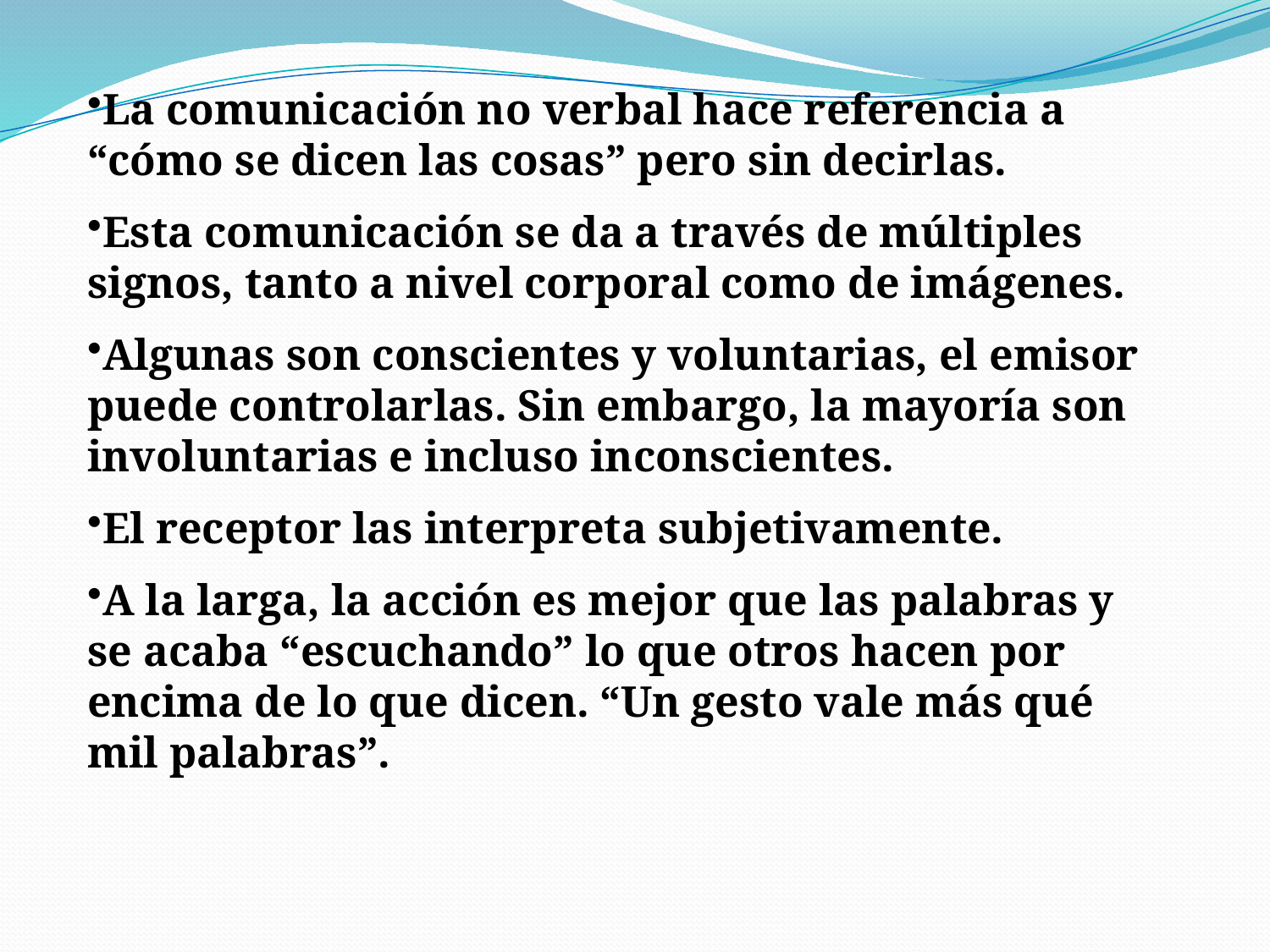

La comunicación no verbal hace referencia a “cómo se dicen las cosas” pero sin decirlas.
Esta comunicación se da a través de múltiples signos, tanto a nivel corporal como de imágenes.
Algunas son conscientes y voluntarias, el emisor puede controlarlas. Sin embargo, la mayoría son involuntarias e incluso inconscientes.
El receptor las interpreta subjetivamente.
A la larga, la acción es mejor que las palabras y se acaba “escuchando” lo que otros hacen por encima de lo que dicen. “Un gesto vale más qué mil palabras”.